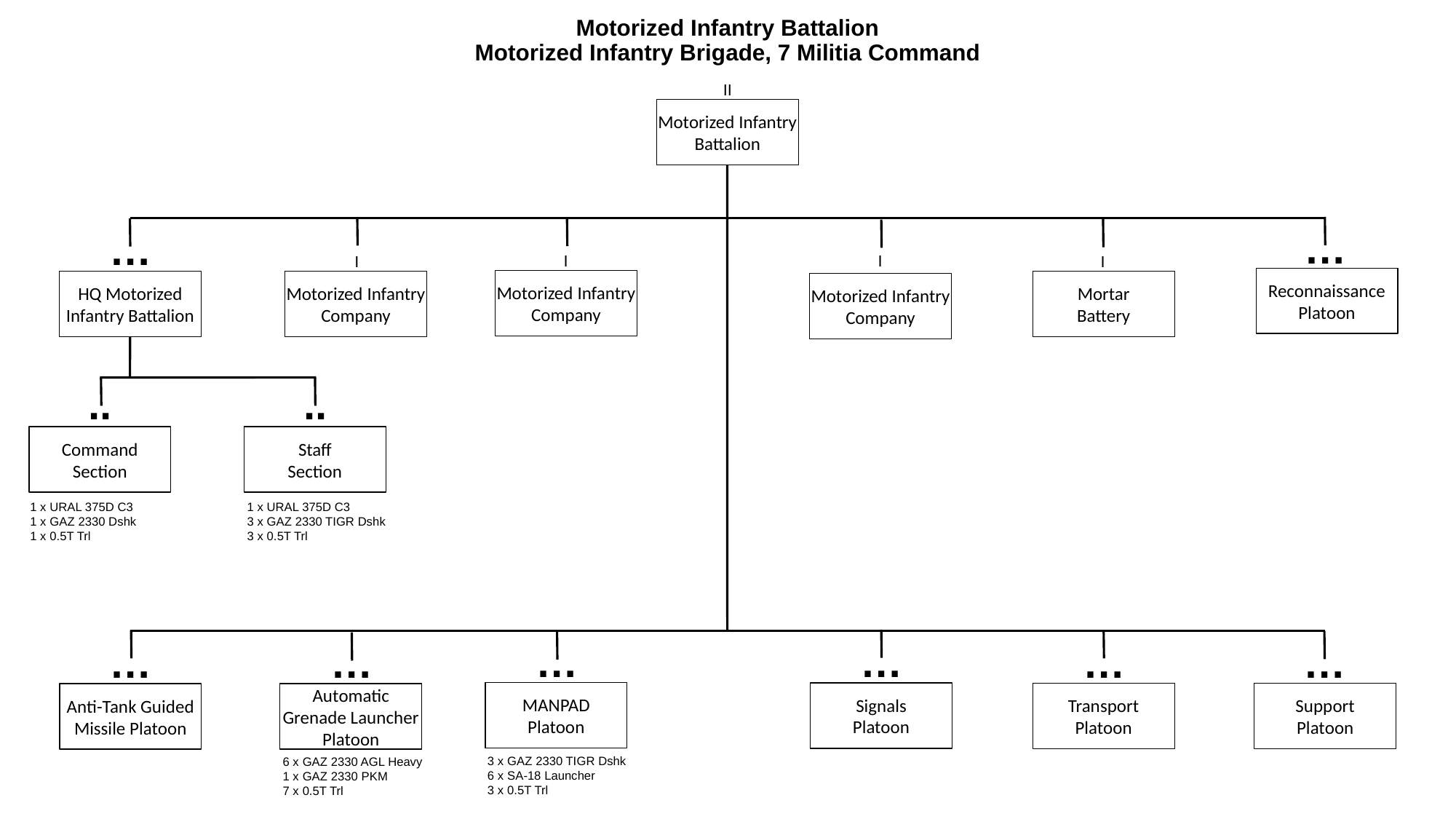

# Motorized Infantry Battalion Motorized Infantry Brigade, 7 Militia Command
II
Motorized Infantry Battalion
…
…
I
I
I
I
Reconnaissance Platoon
Motorized Infantry Company
Motorized Infantry Company
Mortar
Battery
HQ Motorized Infantry Battalion
Motorized Infantry Company
..
..
Command
Section
Staff
Section
1 x URAL 375D C3
1 x GAZ 2330 Dshk
1 x 0.5T Trl
1 x URAL 375D C3
3 x GAZ 2330 TIGR Dshk
3 x 0.5T Trl
…
…
…
…
…
…
MANPAD
Platoon
Signals
Platoon
Transport
Platoon
Support
Platoon
Anti-Tank Guided Missile Platoon
Automatic Grenade Launcher
Platoon
3 x GAZ 2330 TIGR Dshk
6 x SA-18 Launcher
3 x 0.5T Trl
6 x GAZ 2330 AGL Heavy
1 x GAZ 2330 PKM
7 x 0.5T Trl